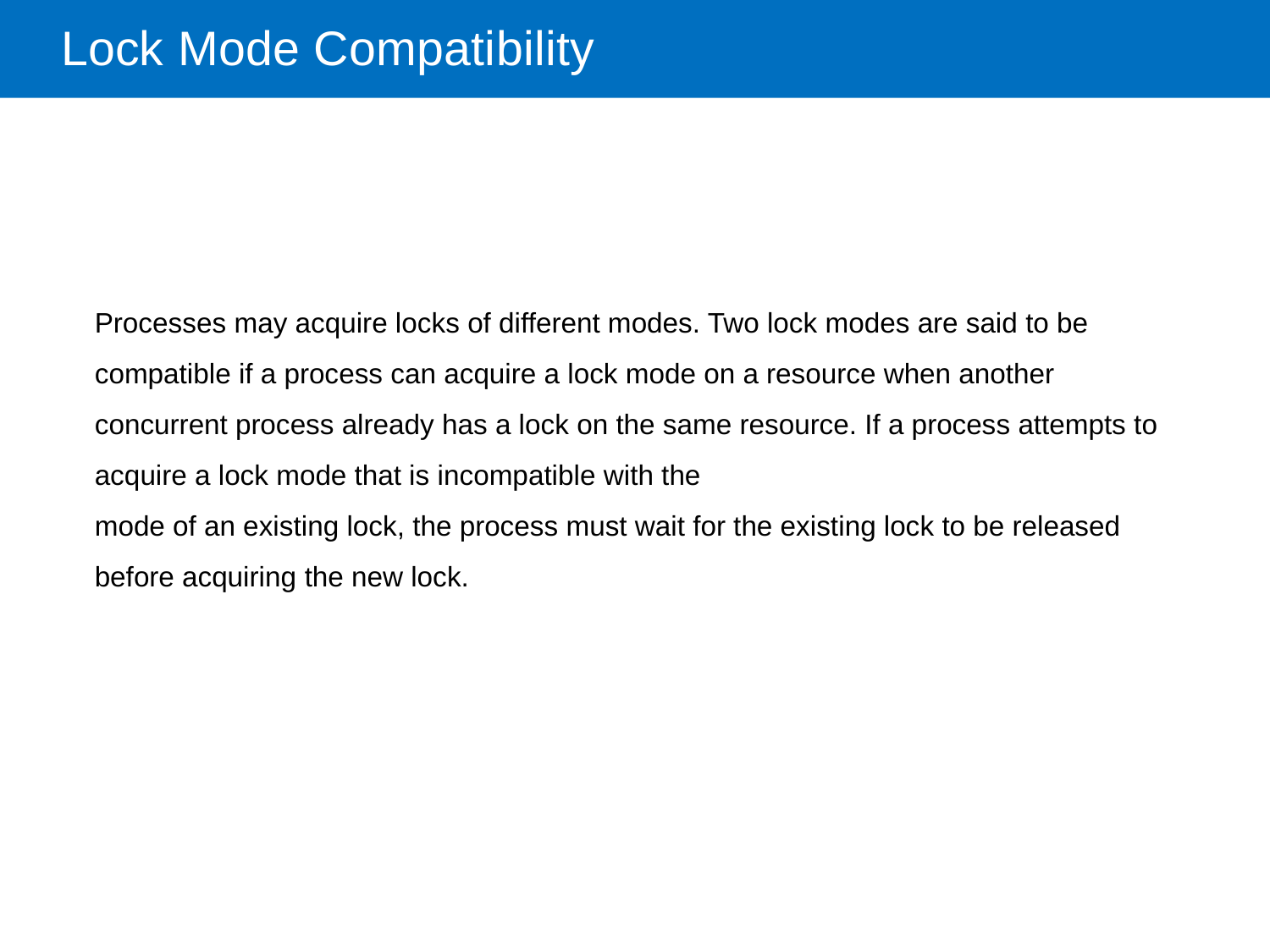

# Lock Mode Compatibility
Processes may acquire locks of different modes. Two lock modes are said to be compatible if a process can acquire a lock mode on a resource when another concurrent process already has a lock on the same resource. If a process attempts to acquire a lock mode that is incompatible with the
mode of an existing lock, the process must wait for the existing lock to be released before acquiring the new lock.